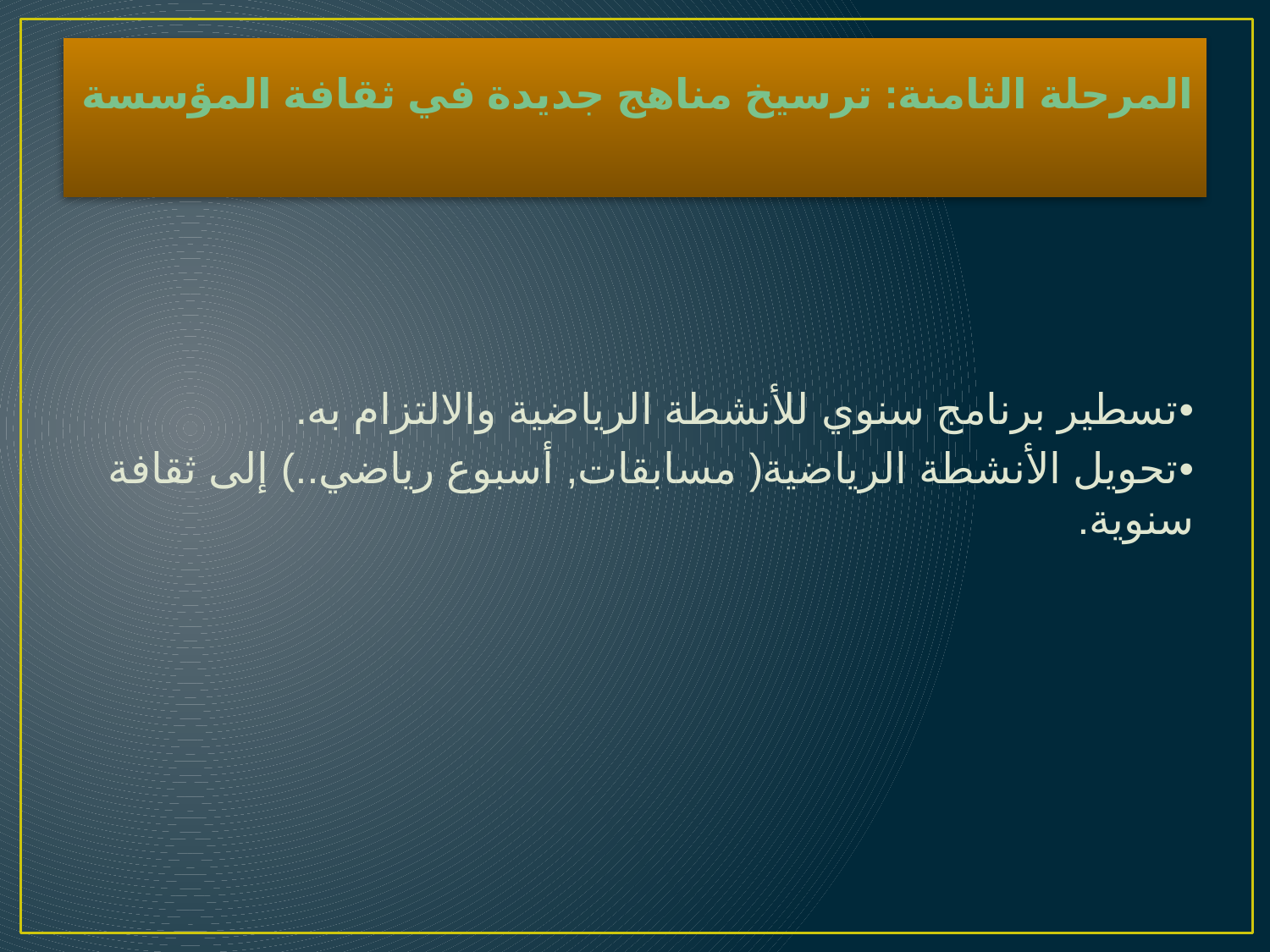

# المرحلة الثامنة: ترسيخ مناهج جديدة في ثقافة المؤسسة
•	تسطير برنامج سنوي للأنشطة الرياضية والالتزام به.
•	تحويل الأنشطة الرياضية( مسابقات, أسبوع رياضي..) إلى ثقافة سنوية.